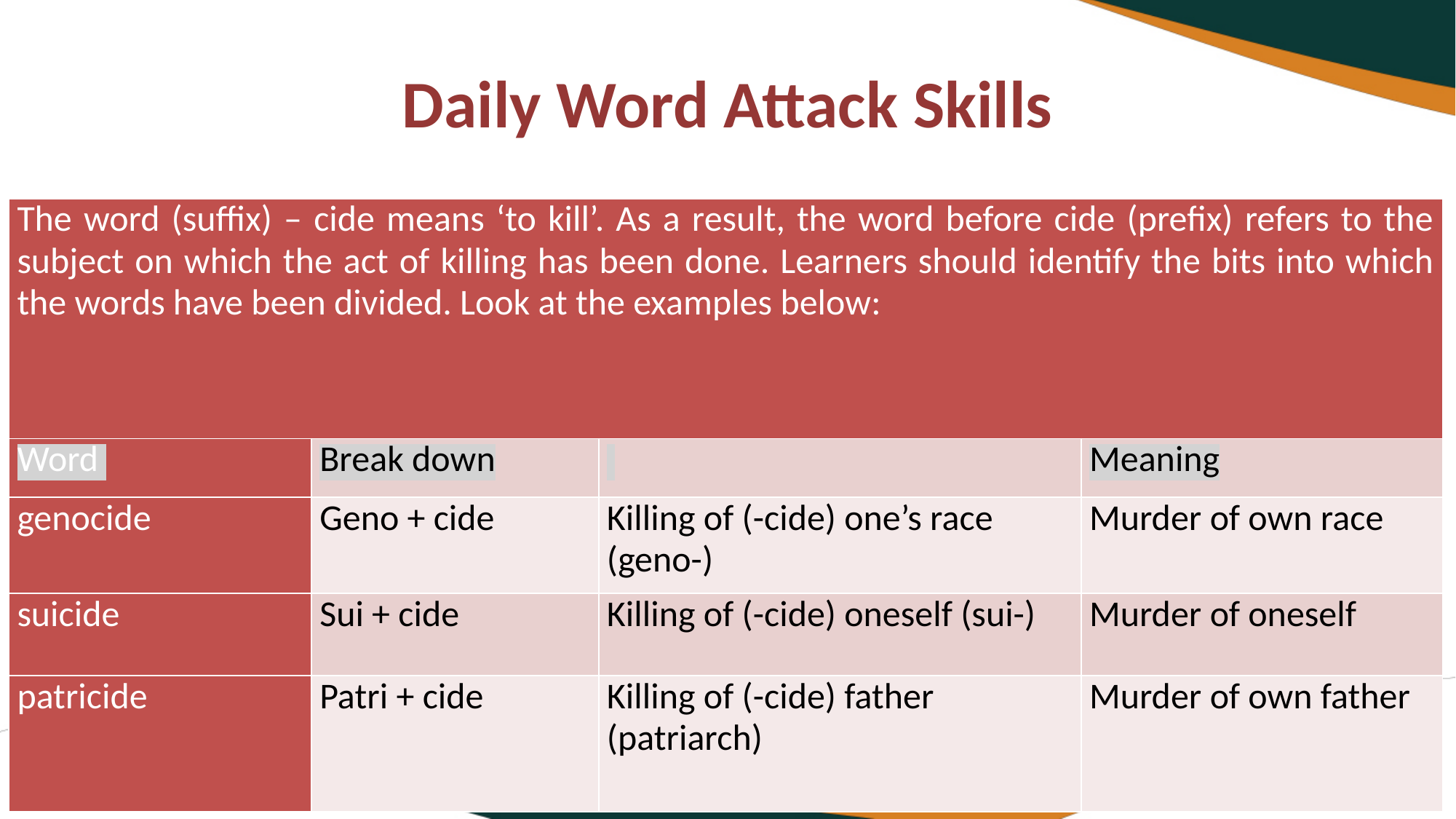

# Daily Word Attack Skills
| The word (suffix) – cide means ‘to kill’. As a result, the word before cide (prefix) refers to the subject on which the act of killing has been done. Learners should identify the bits into which the words have been divided. Look at the examples below: |  |  |  |
| --- | --- | --- | --- |
| Word | Break down |  | Meaning |
| genocide | Geno + cide | Killing of (-cide) one’s race (geno-) | Murder of own race |
| suicide | Sui + cide | Killing of (-cide) oneself (sui-) | Murder of oneself |
| patricide | Patri + cide | Killing of (-cide) father (patriarch) | Murder of own father |